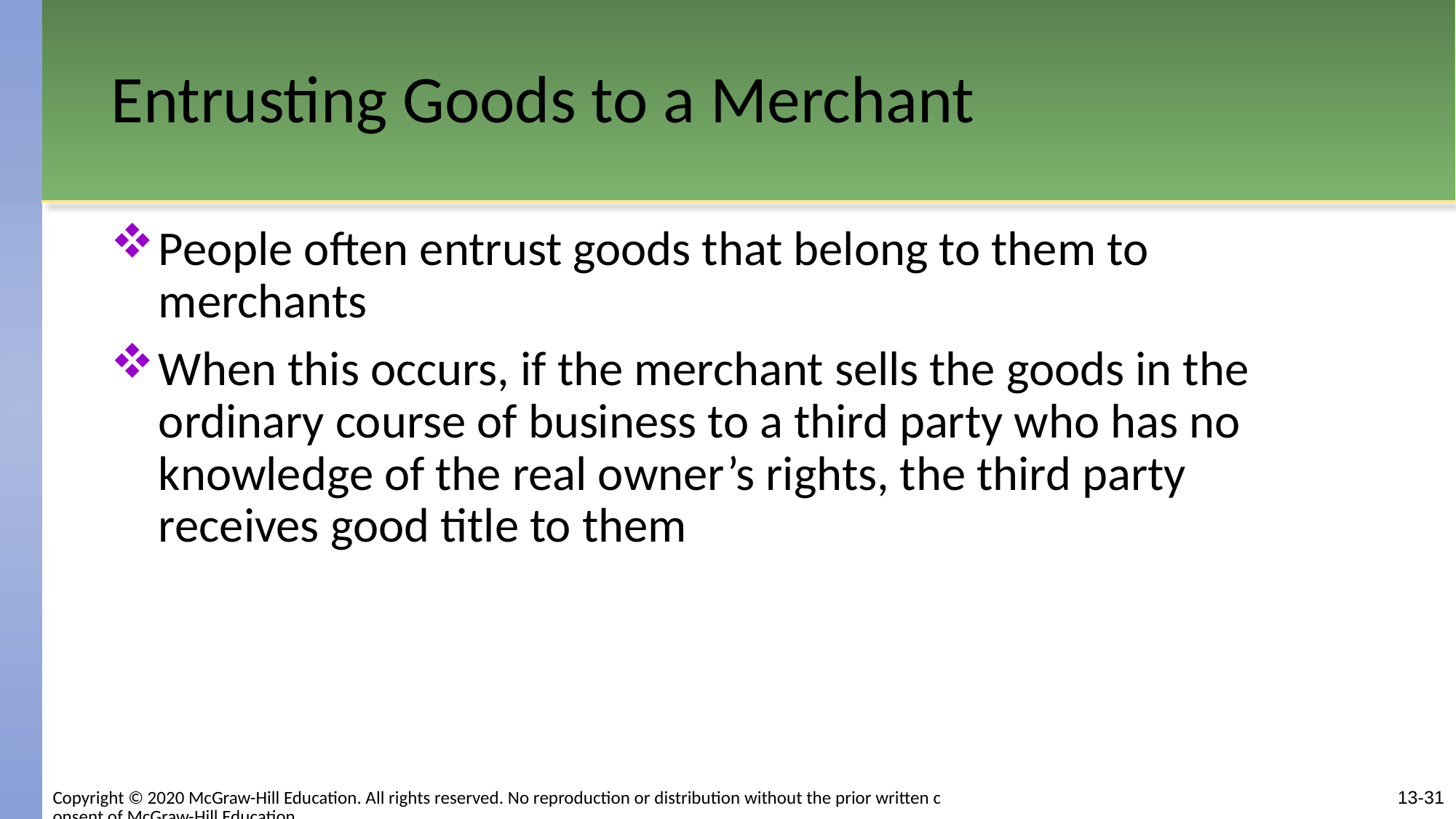

# Entrusting Goods to a Merchant
People often entrust goods that belong to them to merchants
When this occurs, if the merchant sells the goods in the ordinary course of business to a third party who has no knowledge of the real owner’s rights, the third party receives good title to them

Copyright © 2020 McGraw-Hill Education. All rights reserved. No reproduction or distribution without the prior written consent of McGraw-Hill Education.
13-31